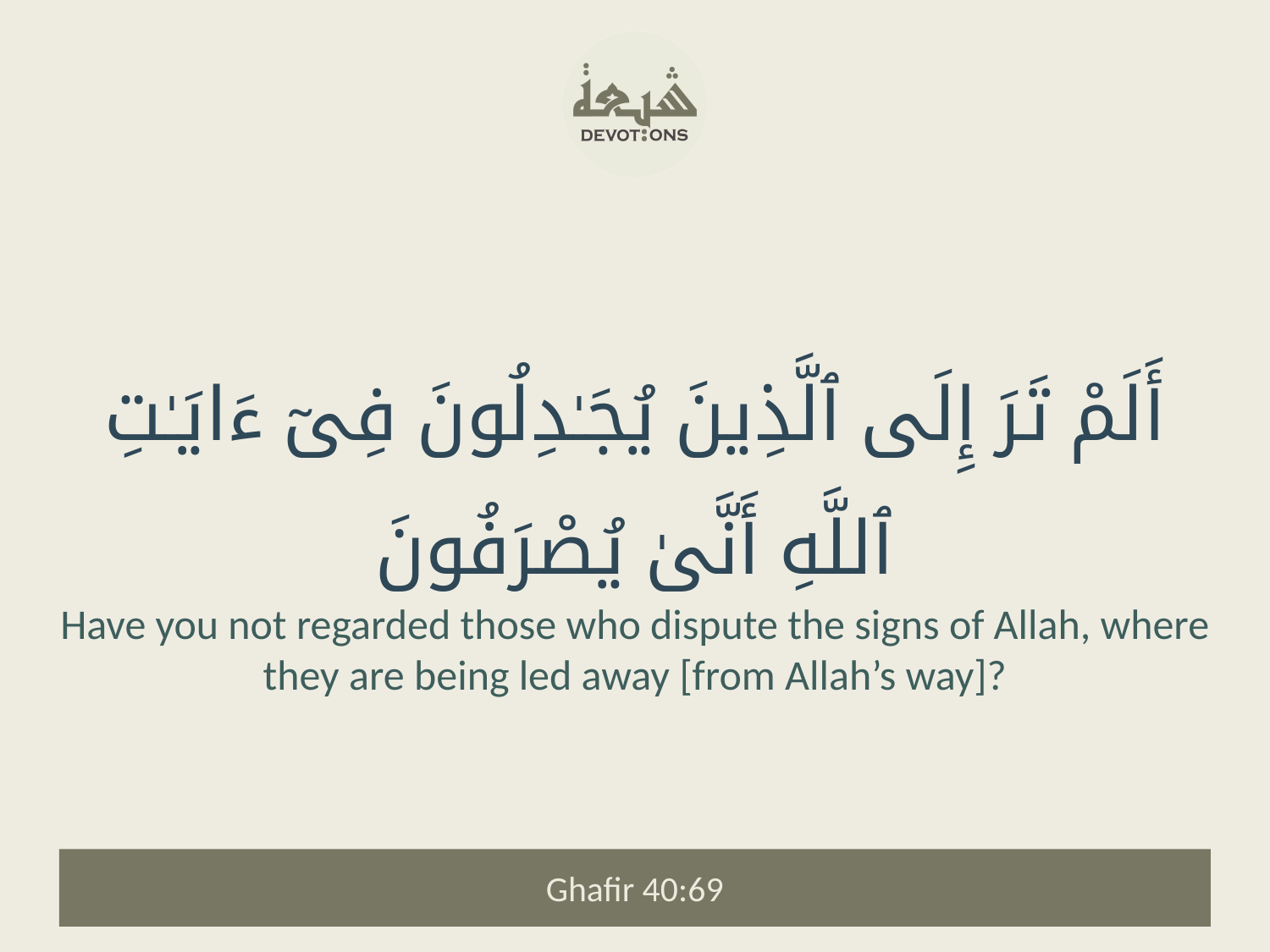

أَلَمْ تَرَ إِلَى ٱلَّذِينَ يُجَـٰدِلُونَ فِىٓ ءَايَـٰتِ ٱللَّهِ أَنَّىٰ يُصْرَفُونَ
Have you not regarded those who dispute the signs of Allah, where they are being led away [from Allah’s way]?
Ghafir 40:69